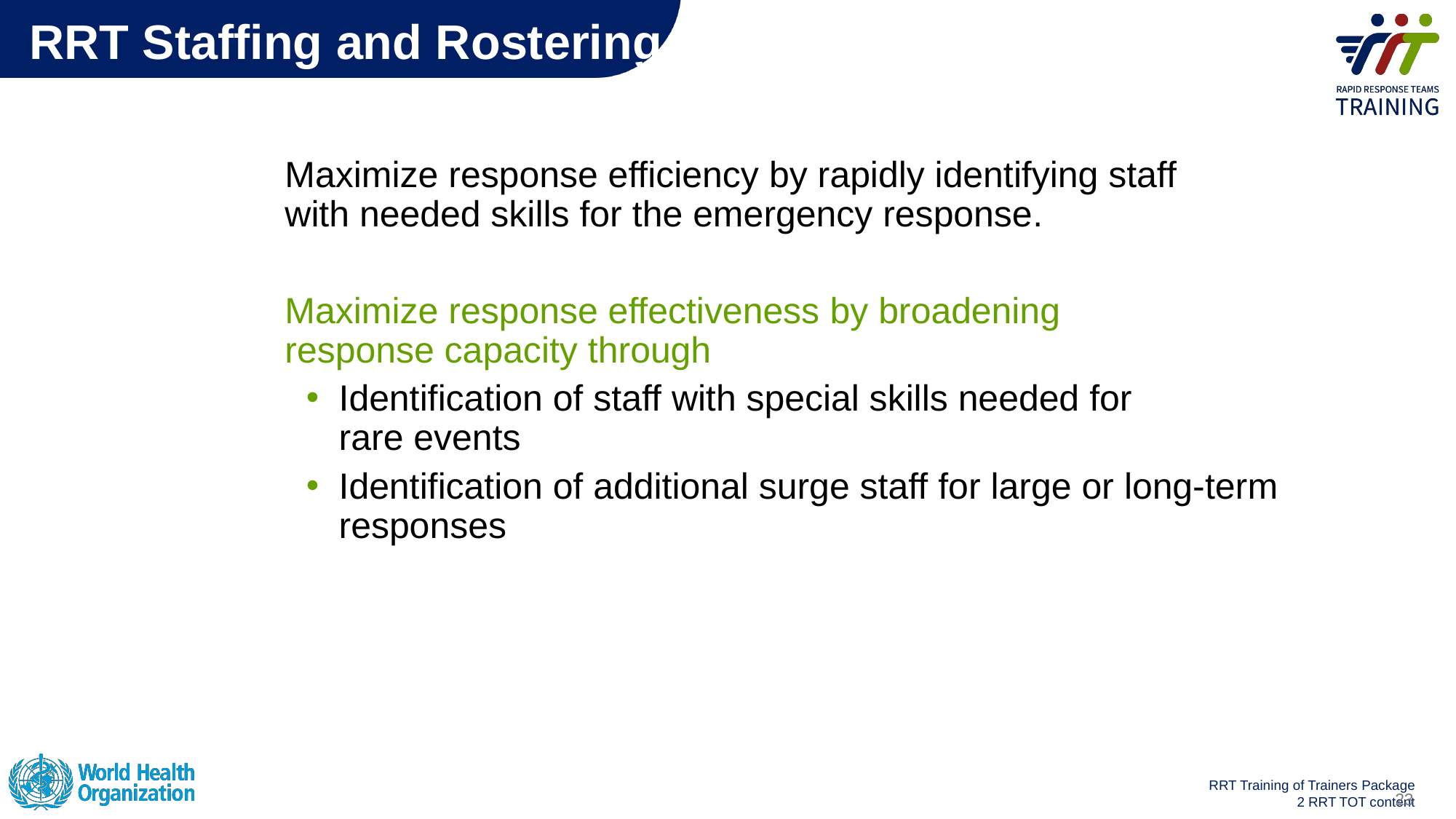

RRT Staffing and Rostering
Maximize response efficiency by rapidly identifying staff with needed skills for the emergency response​​.

Maximize response effectiveness by broadening response capacity through ​
Identification of staff with special skills needed for rare events​
Identification of additional surge staff for large or long-term responses